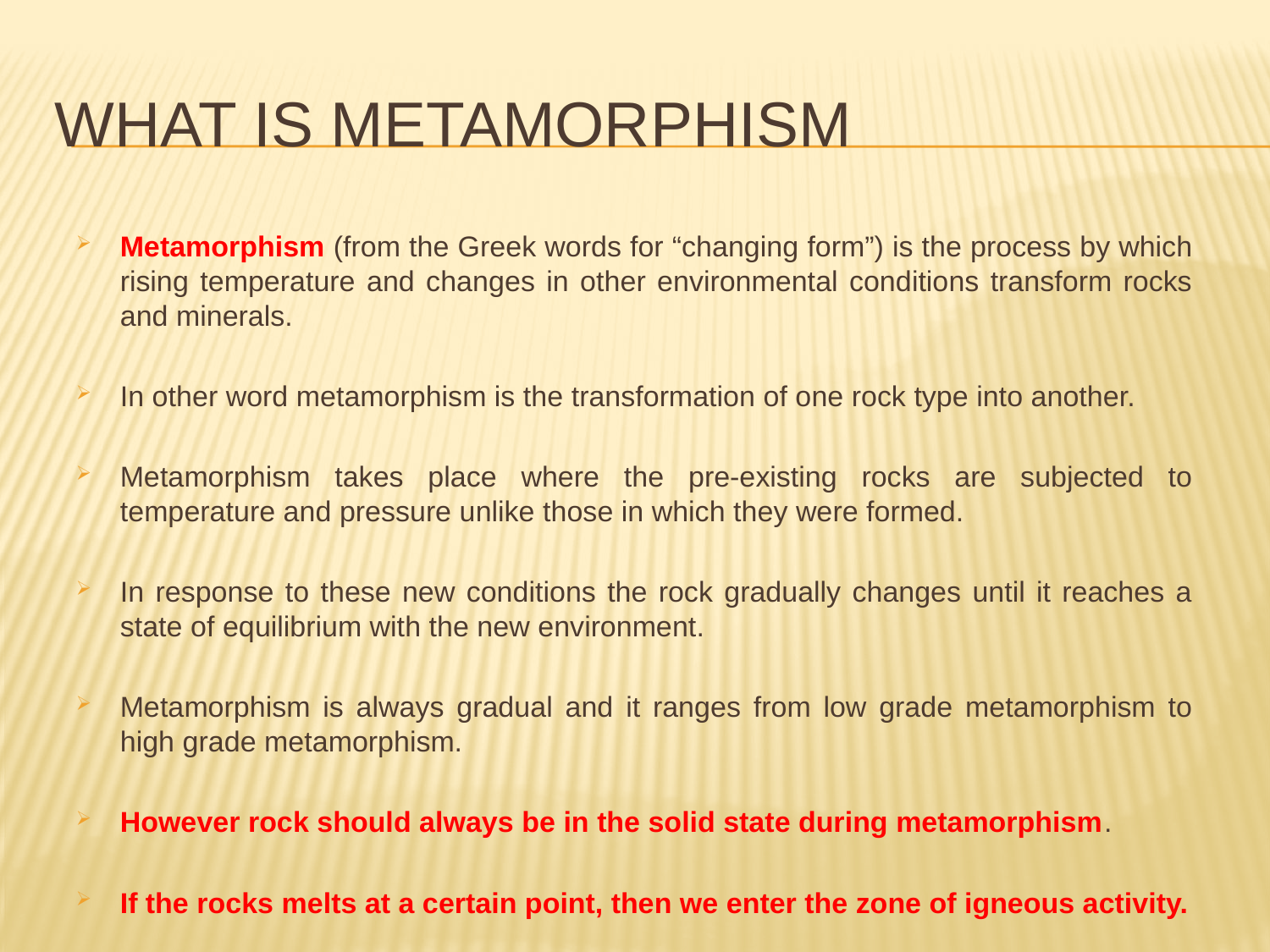

# What is Metamorphism
Metamorphism (from the Greek words for “changing form”) is the process by which rising temperature and changes in other environmental conditions transform rocks and minerals.

In other word metamorphism is the transformation of one rock type into another.

Metamorphism takes place where the pre-existing rocks are subjected to temperature and pressure unlike those in which they were formed.

In response to these new conditions the rock gradually changes until it reaches a state of equilibrium with the new environment.

Metamorphism is always gradual and it ranges from low grade metamorphism to high grade metamorphism.

However rock should always be in the solid state during metamorphism.

If the rocks melts at a certain point, then we enter the zone of igneous activity.